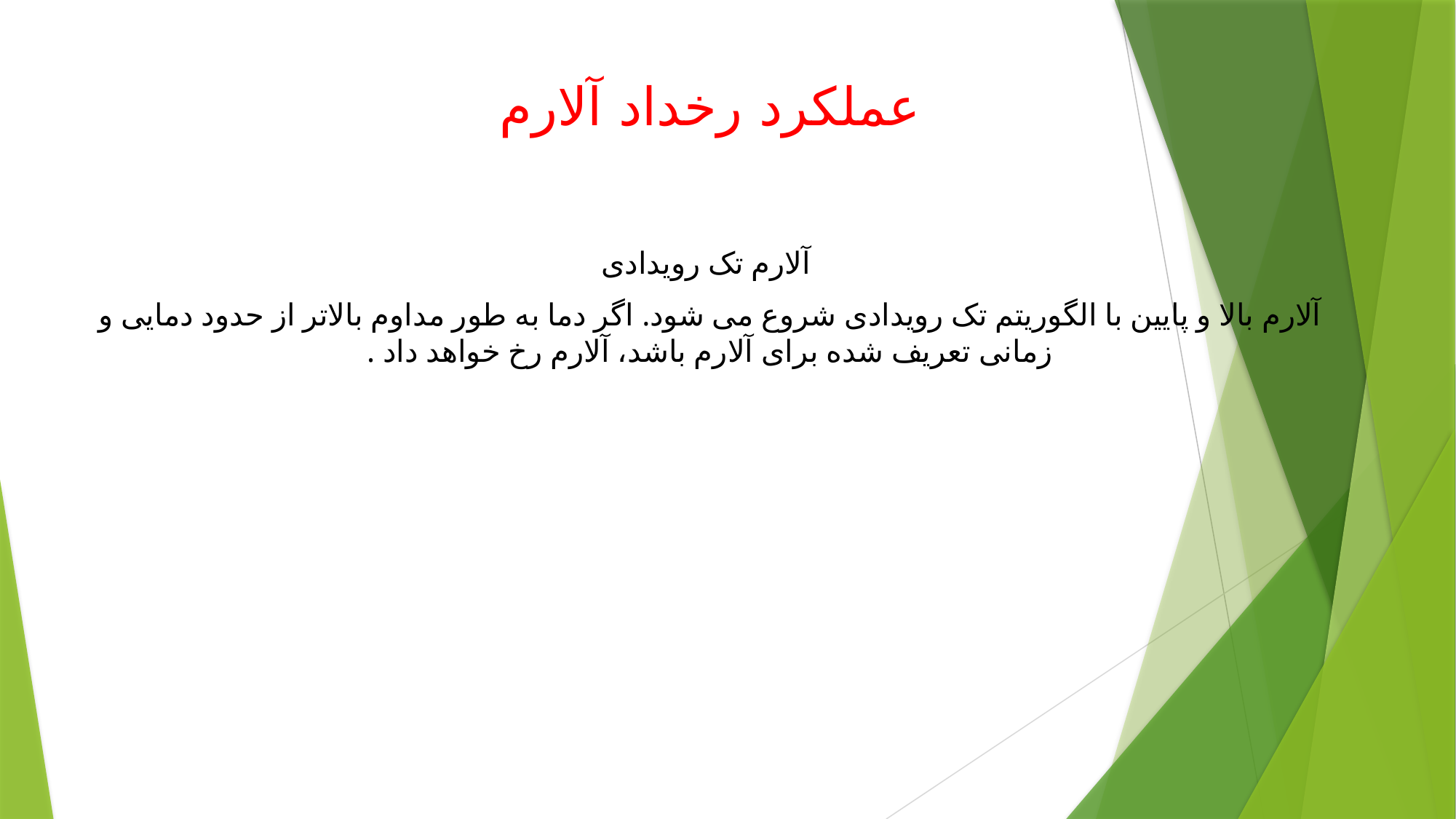

# عملکرد رخداد آلارم
 آلارم تک رویدادی
آلارم بالا و پایین با الگوریتم تک رویدادی شروع می شود. اگر دما به طور مداوم بالاتر از حدود دمایی و زمانی تعریف شده برای آلارم باشد، آلارم رخ خواهد داد .